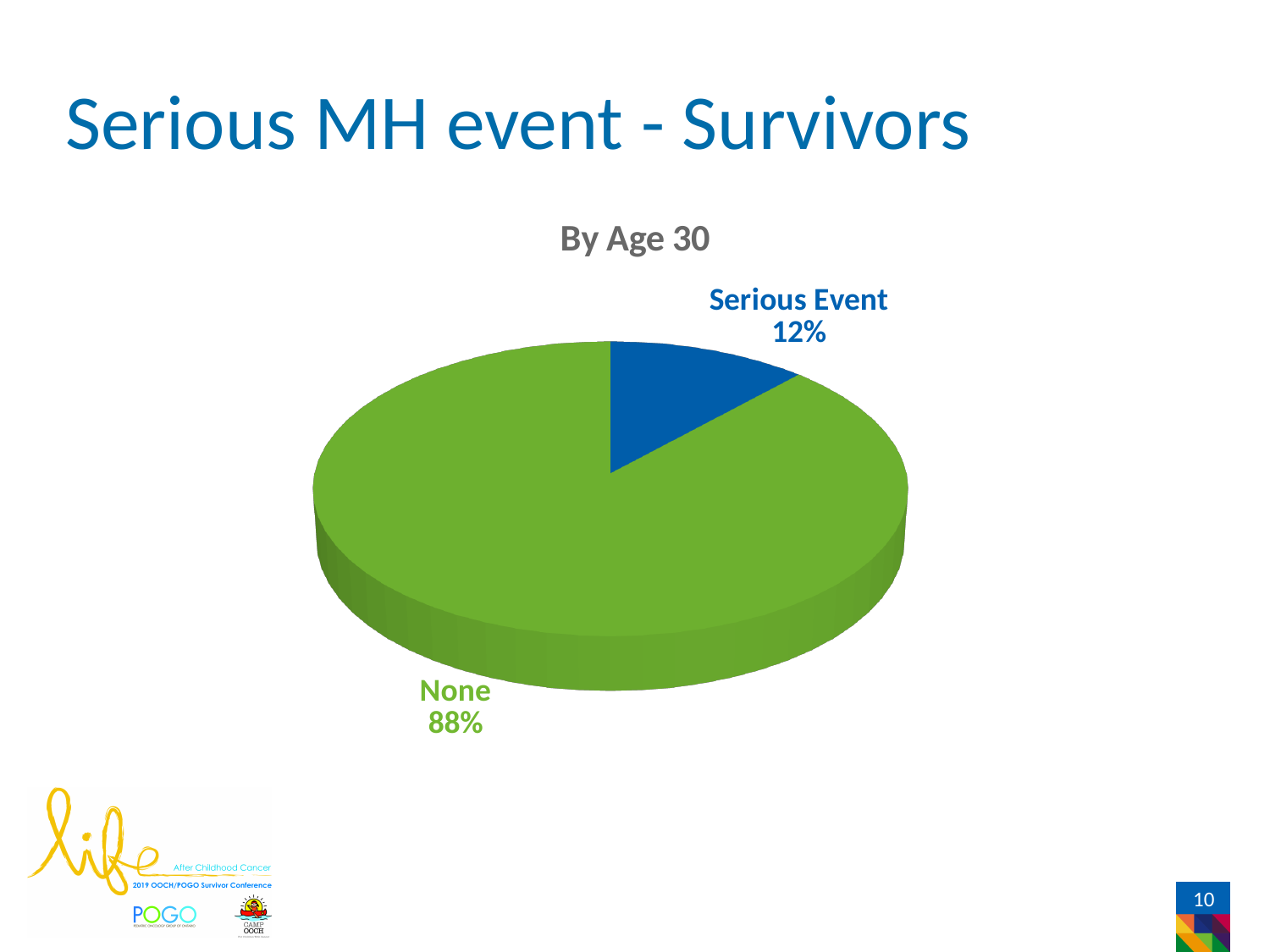

# Serious MH event - Survivors

[unsupported chart]